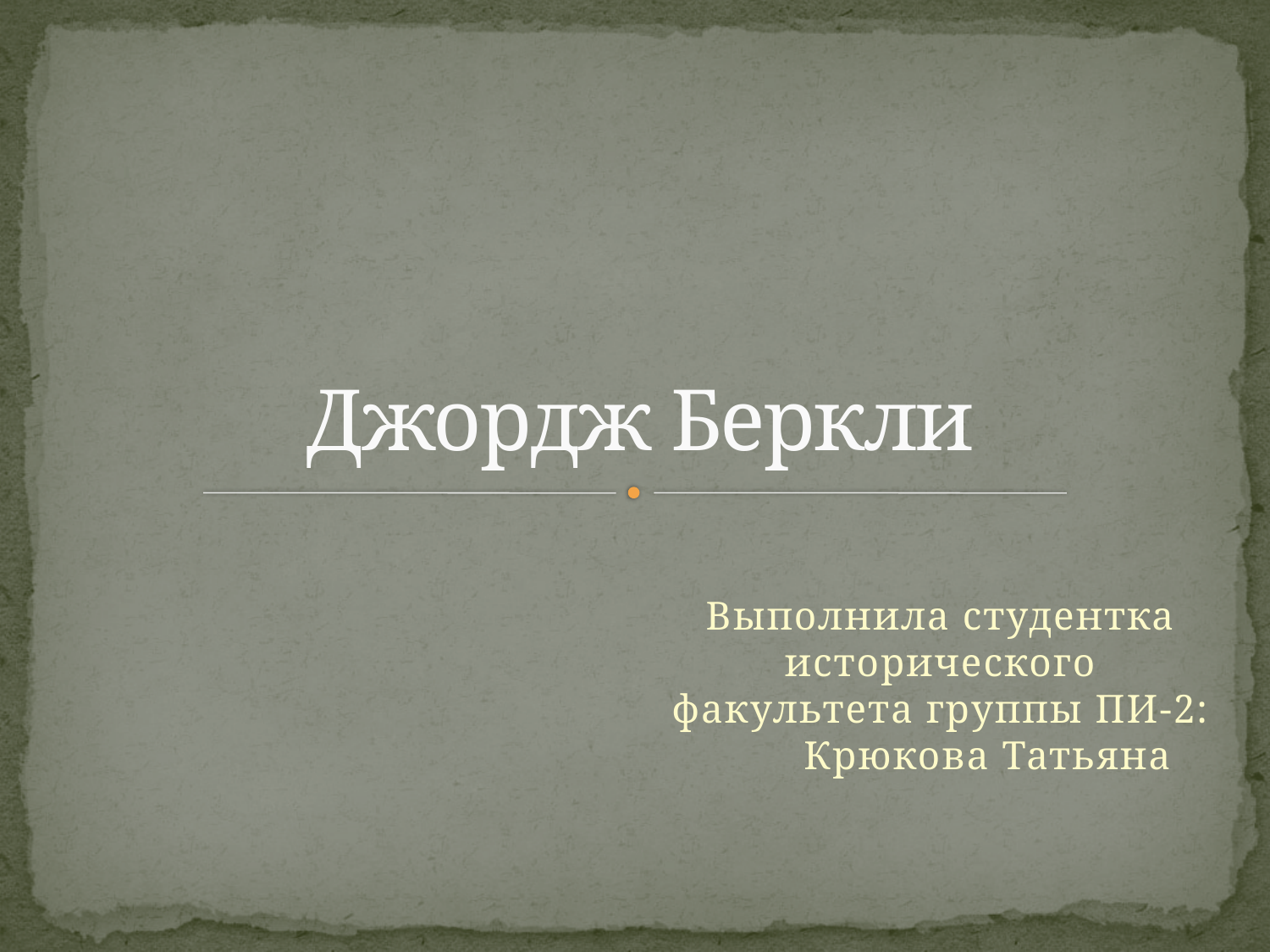

# Джордж Беркли
Выполнила студентка исторического факультета группы ПИ-2:            Крюкова Татьяна